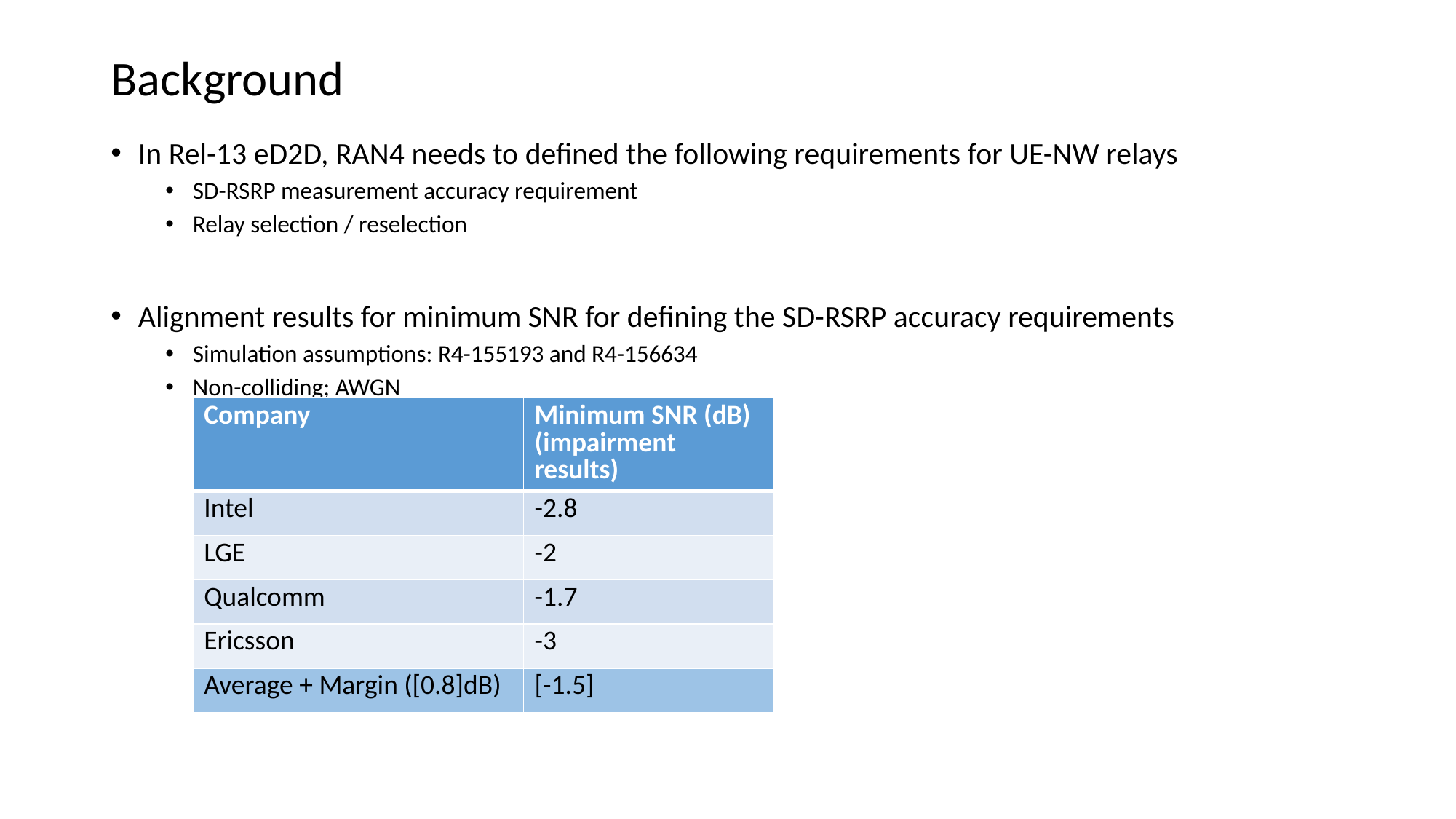

# Background
In Rel-13 eD2D, RAN4 needs to defined the following requirements for UE-NW relays
SD-RSRP measurement accuracy requirement
Relay selection / reselection

Alignment results for minimum SNR for defining the SD-RSRP accuracy requirements
Simulation assumptions: R4-155193 and R4-156634
Non-colliding; AWGN

| Company | Minimum SNR (dB) (impairment results) |
| --- | --- |
| Intel | -2.8 |
| LGE | -2 |
| Qualcomm | -1.7 |
| Ericsson | -3 |
| Average + Margin ([0.8]dB) | [-1.5] |